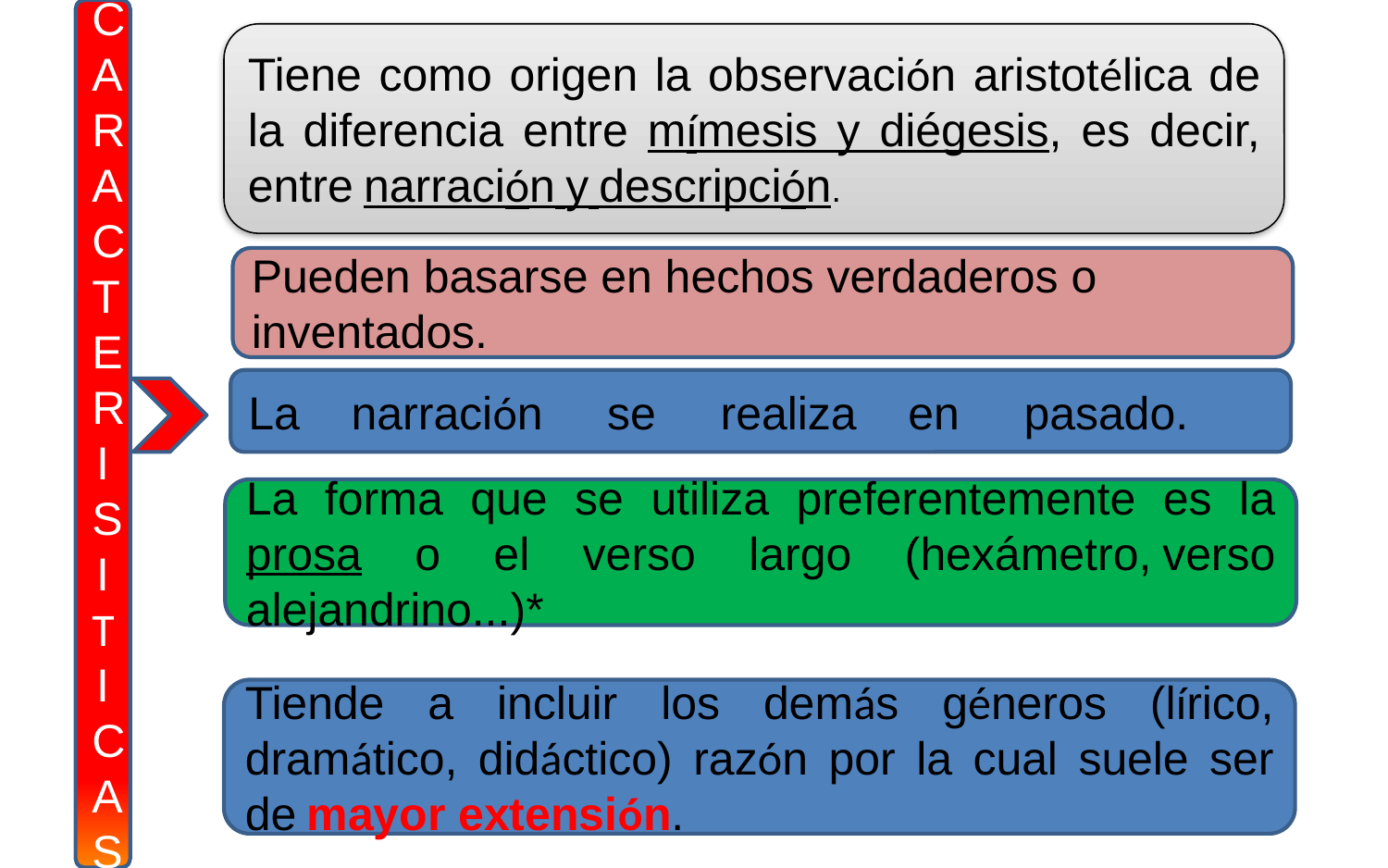

C
A
R
A
C
T
E
R
I
S
I
T
I
C
A
S
Tiene como origen la observación aristotélica de la diferencia entre mímesis y diégesis, es decir, entre narración y descripción.
Pueden basarse en hechos verdaderos o inventados.
La    narración     se     realiza    en     pasado.

La forma que se utiliza preferentemente es la prosa o el verso largo (hexámetro, verso alejandrino...)*
Tiende a incluir los demás géneros (lírico, dramático, didáctico) razón por la cual suele ser de mayor extensión.